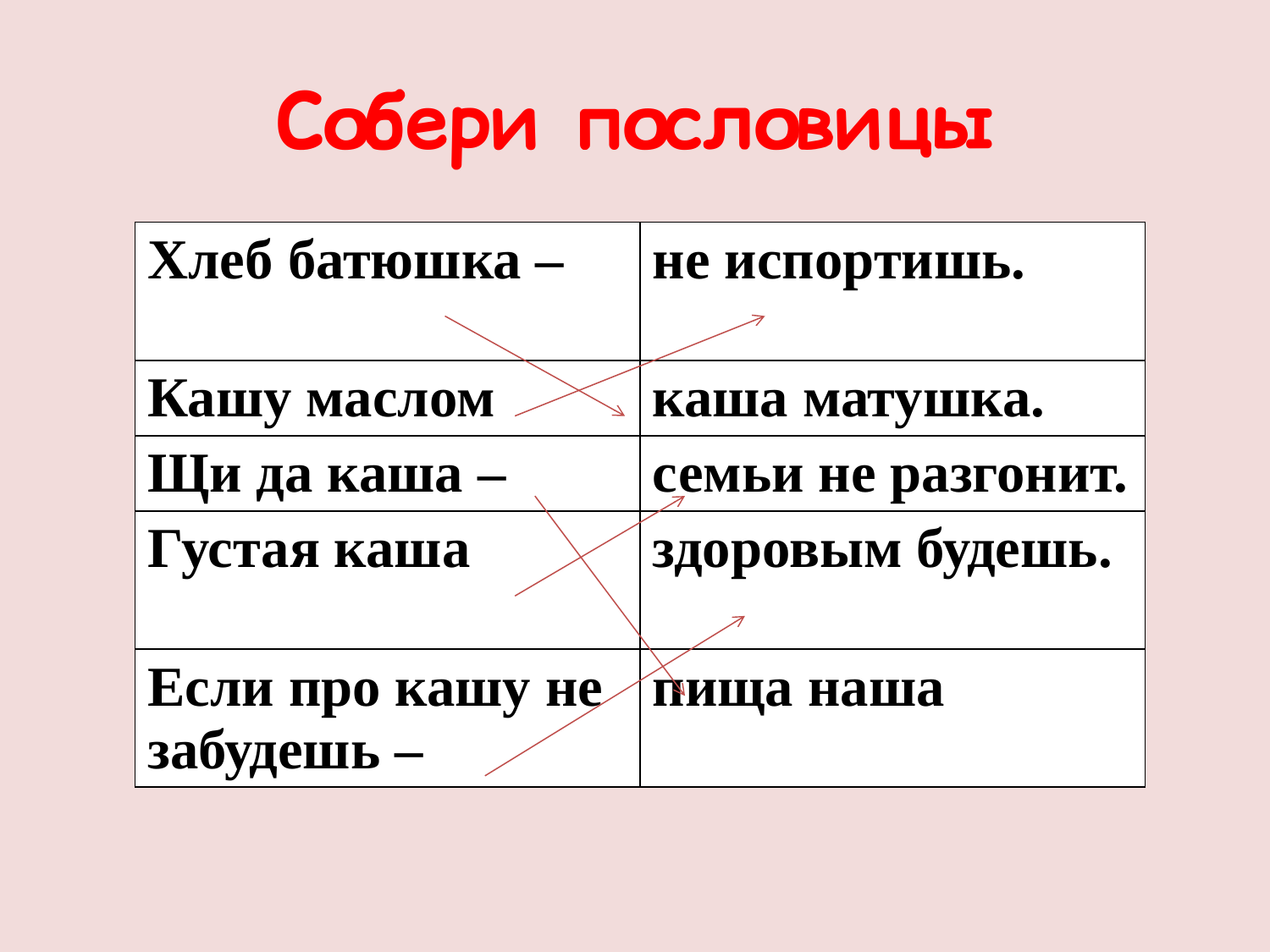

# Собери пословицы
| Хлеб батюшка – | не испортишь. |
| --- | --- |
| Кашу маслом | каша матушка. |
| Щи да каша – | семьи не разгонит. |
| Густая каша | здоровым будешь. |
| Если про кашу не забудешь – | пища наша |